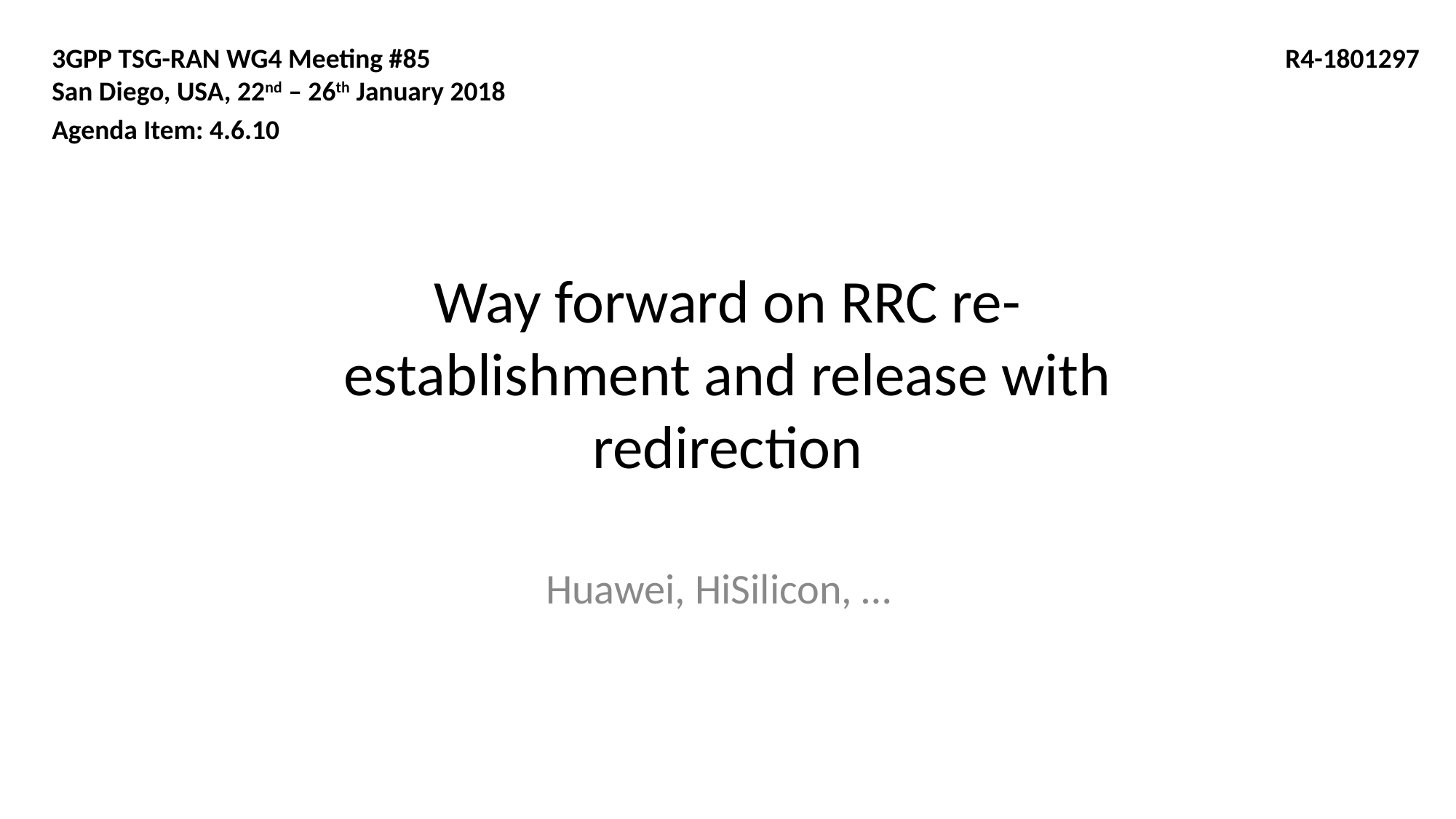

3GPP TSG-RAN WG4 Meeting #85
San Diego, USA, 22nd – 26th January 2018
Agenda Item: 4.6.10
R4-1801297
# Way forward on RRC re-establishment and release with redirection
Huawei, HiSilicon, …